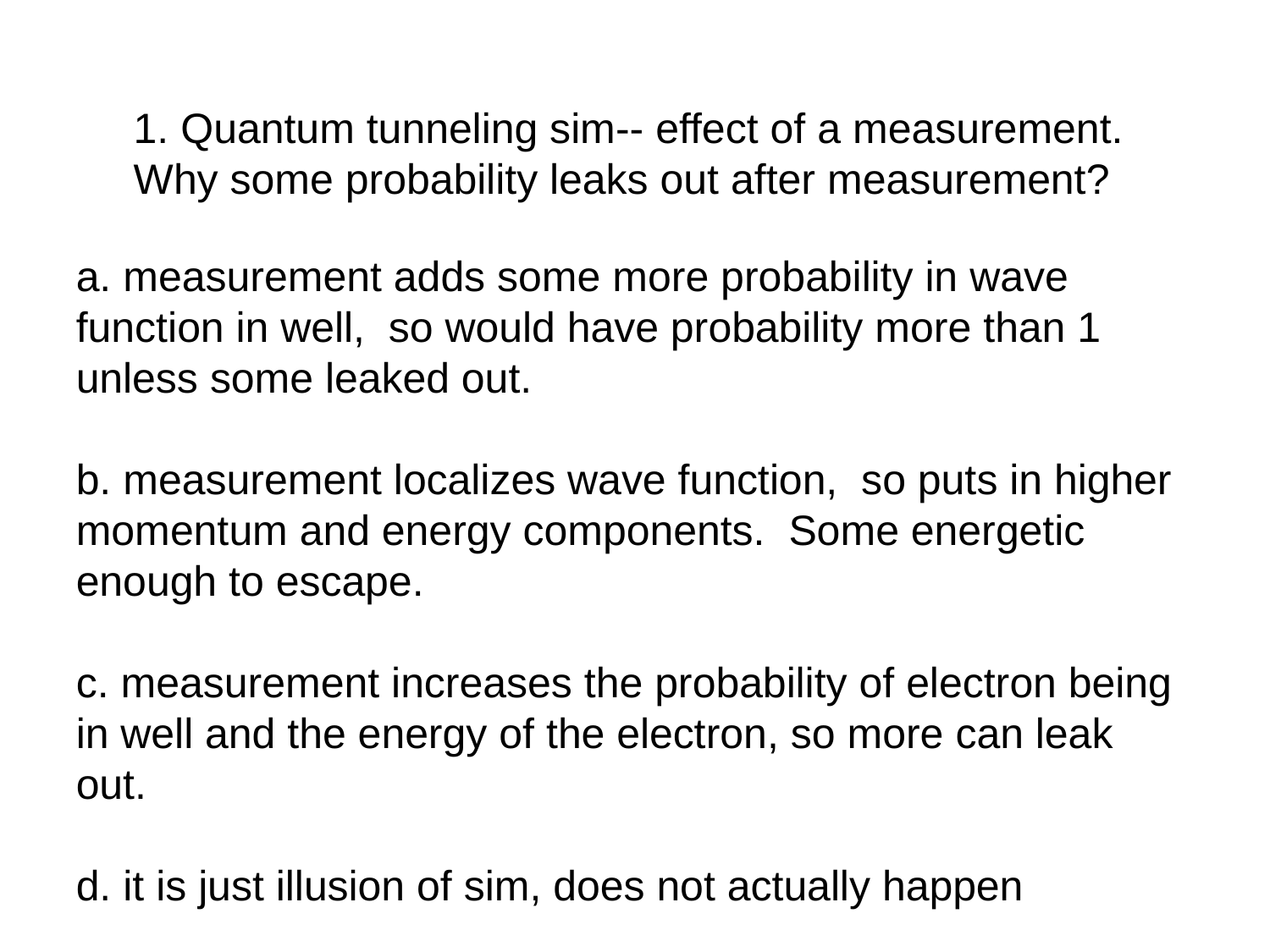

1. Quantum tunneling sim-- effect of a measurement.
Why some probability leaks out after measurement?
a. measurement adds some more probability in wave
function in well,  so would have probability more than 1 unless some leaked out.

b. measurement localizes wave function,  so puts in higher
momentum and energy components.  Some energetic enough to escape.

c. measurement increases the probability of electron being in well and the energy of the electron, so more can leak out.

d. it is just illusion of sim, does not actually happen